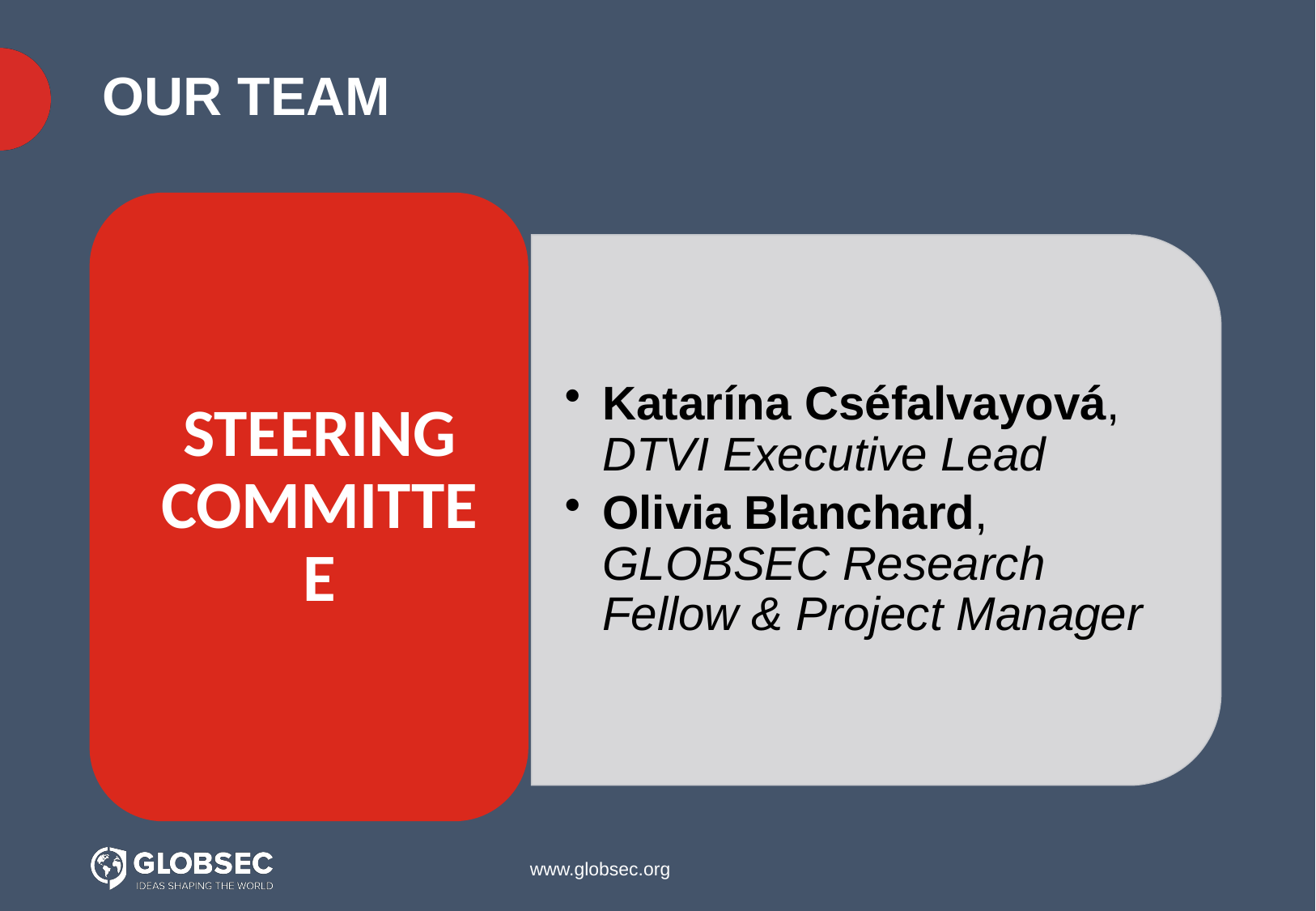

# OUR TEAM
Katarína Cséfalvayová, DTVI Executive Lead
Olivia Blanchard, GLOBSEC Research Fellow & Project Manager
STEERING COMMITTEE
www.globsec.org